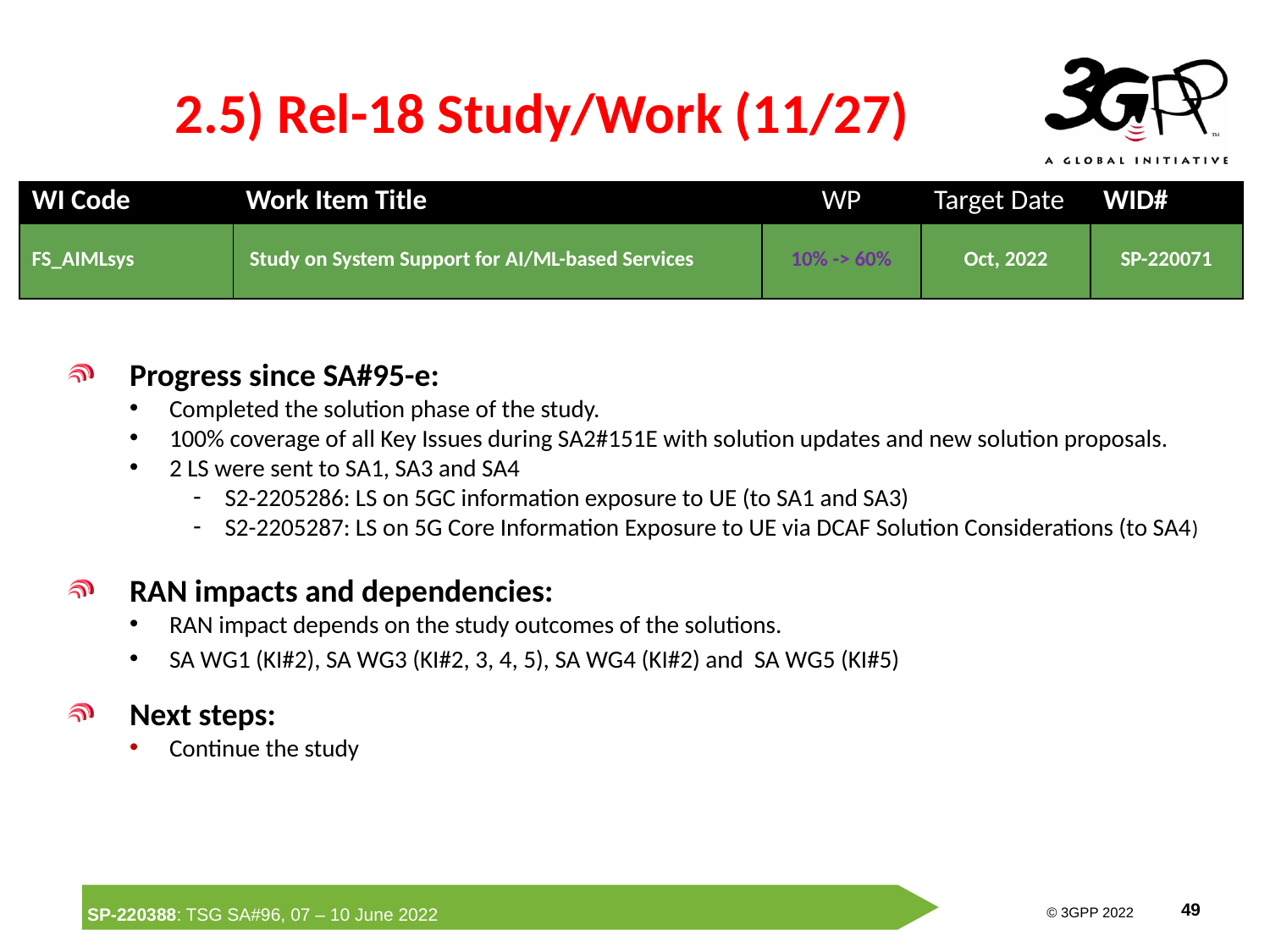

# 2.5) Rel-18 Study/Work (11/27)
| WI Code | Work Item Title | WP | Target Date | WID# |
| --- | --- | --- | --- | --- |
| FS\_AIMLsys | Study on System Support for AI/ML-based Services | 10% -> 60% | Oct, 2022 | SP-220071 |
Progress since SA#95-e:
Completed the solution phase of the study.
100% coverage of all Key Issues during SA2#151E with solution updates and new solution proposals.
2 LS were sent to SA1, SA3 and SA4
S2-2205286: LS on 5GC information exposure to UE (to SA1 and SA3)
S2-2205287: LS on 5G Core Information Exposure to UE via DCAF Solution Considerations (to SA4)

RAN impacts and dependencies:
RAN impact depends on the study outcomes of the solutions.
SA WG1 (KI#2), SA WG3 (KI#2, 3, 4, 5), SA WG4 (KI#2) and  SA WG5 (KI#5)
Next steps:
Continue the study